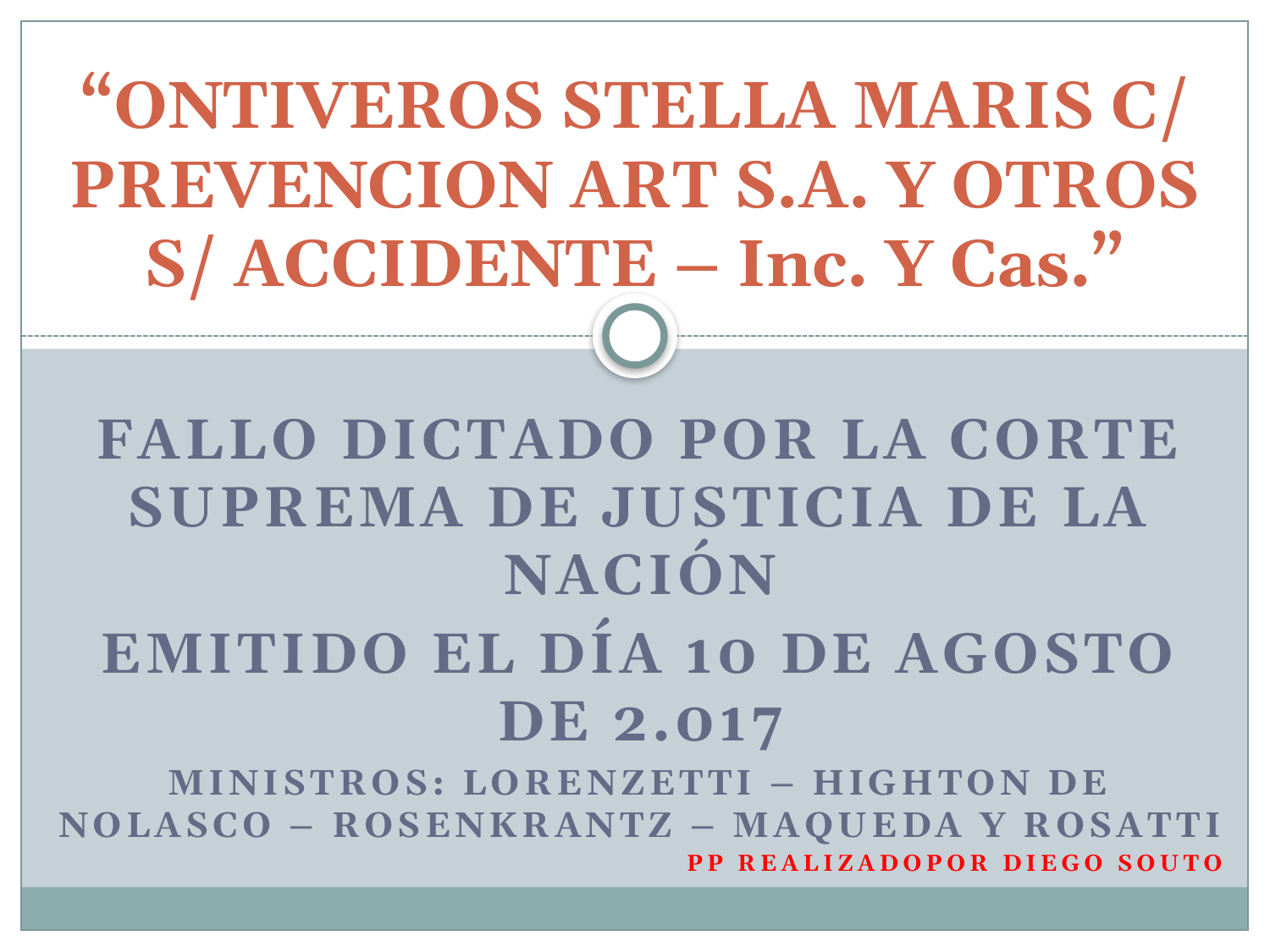

# “ONTIVEROS STELLA MARIS C/ PREVENCION ART S.A. Y OTROS S/ ACCIDENTE – Inc. Y Cas.”
Fallo dictado por la Corte Suprema de Justicia de la Nación
Emitido el día 10 de Agosto de 2.017
Ministros: lorenzetti – highton de nolasco – rosenkrantz – maqueda y rosatti
PP REALIZADOPOR DIEGO SOUTO